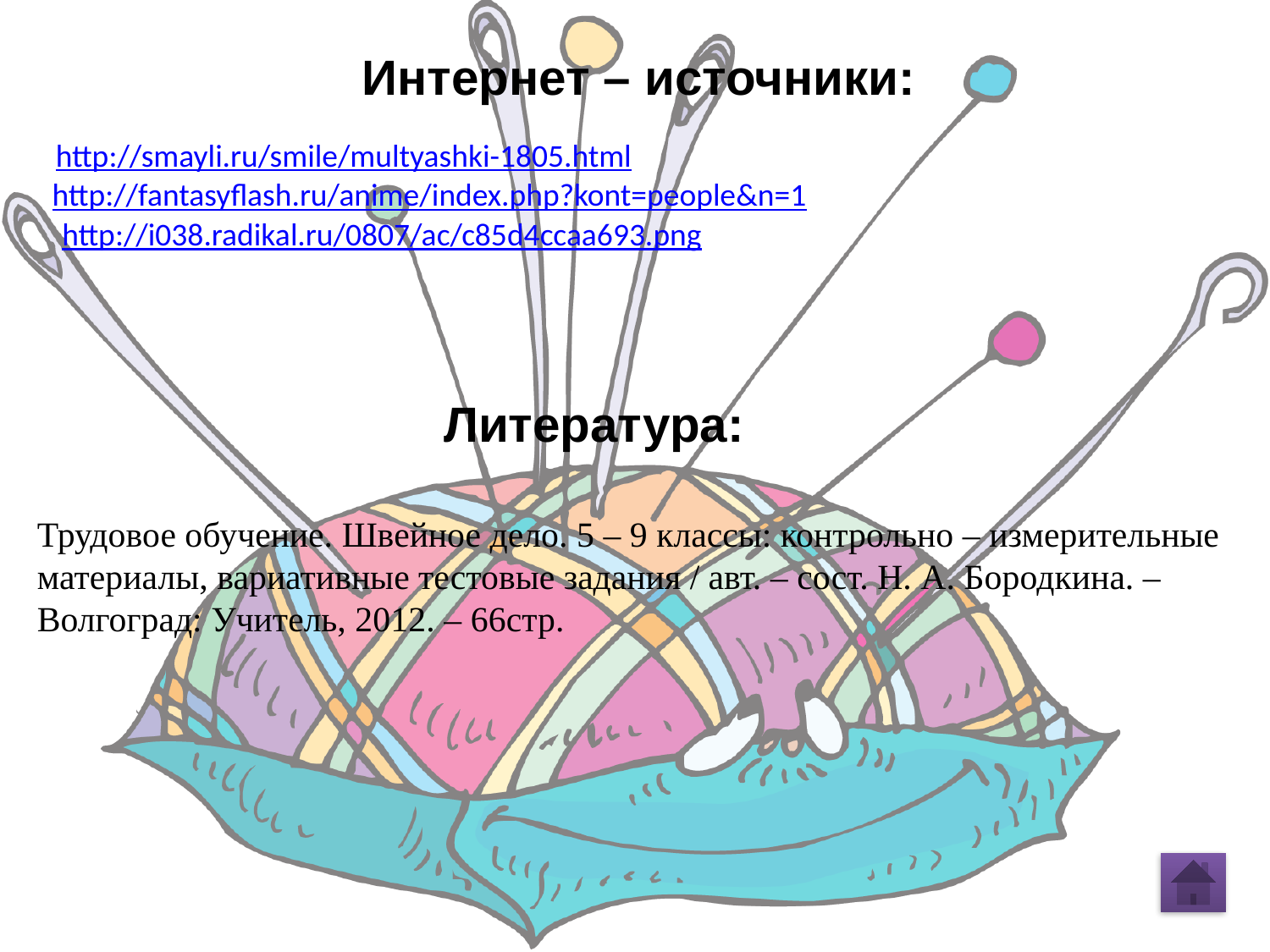

Интернет – источники:
http://smayli.ru/smile/multyashki-1805.html
http://fantasyflash.ru/anime/index.php?kont=people&n=1
http://i038.radikal.ru/0807/ac/c85d4ccaa693.png
Литература:
Трудовое обучение. Швейное дело. 5 – 9 классы: контрольно – измерительные
материалы, вариативные тестовые задания / авт. – сост. Н. А. Бородкина. –
Волгоград: Учитель, 2012. – 66стр.